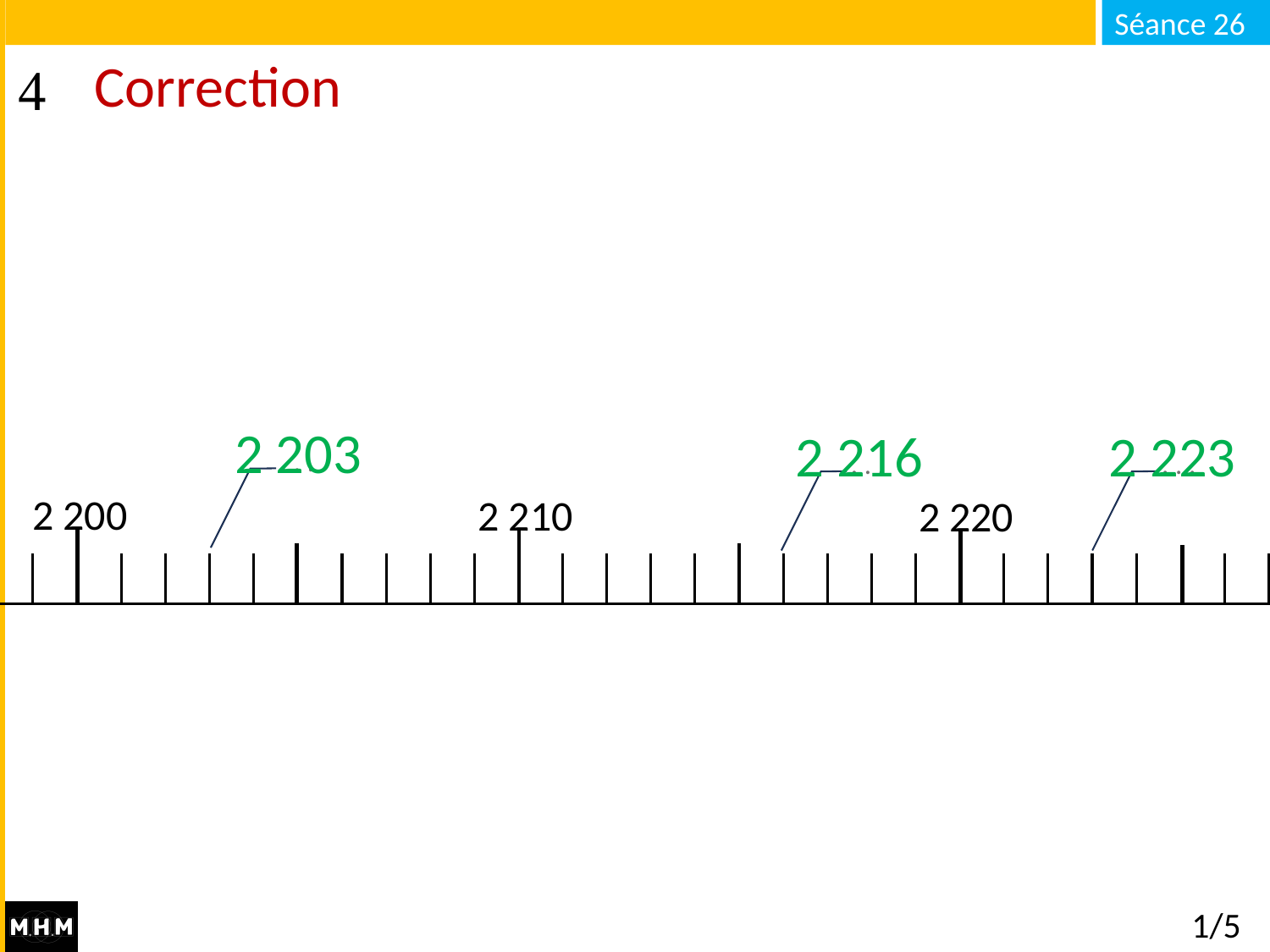

# Correction
2 203
2 216
2 223
. . .
. . .
. . .
2 200
2 210
2 220
1/5